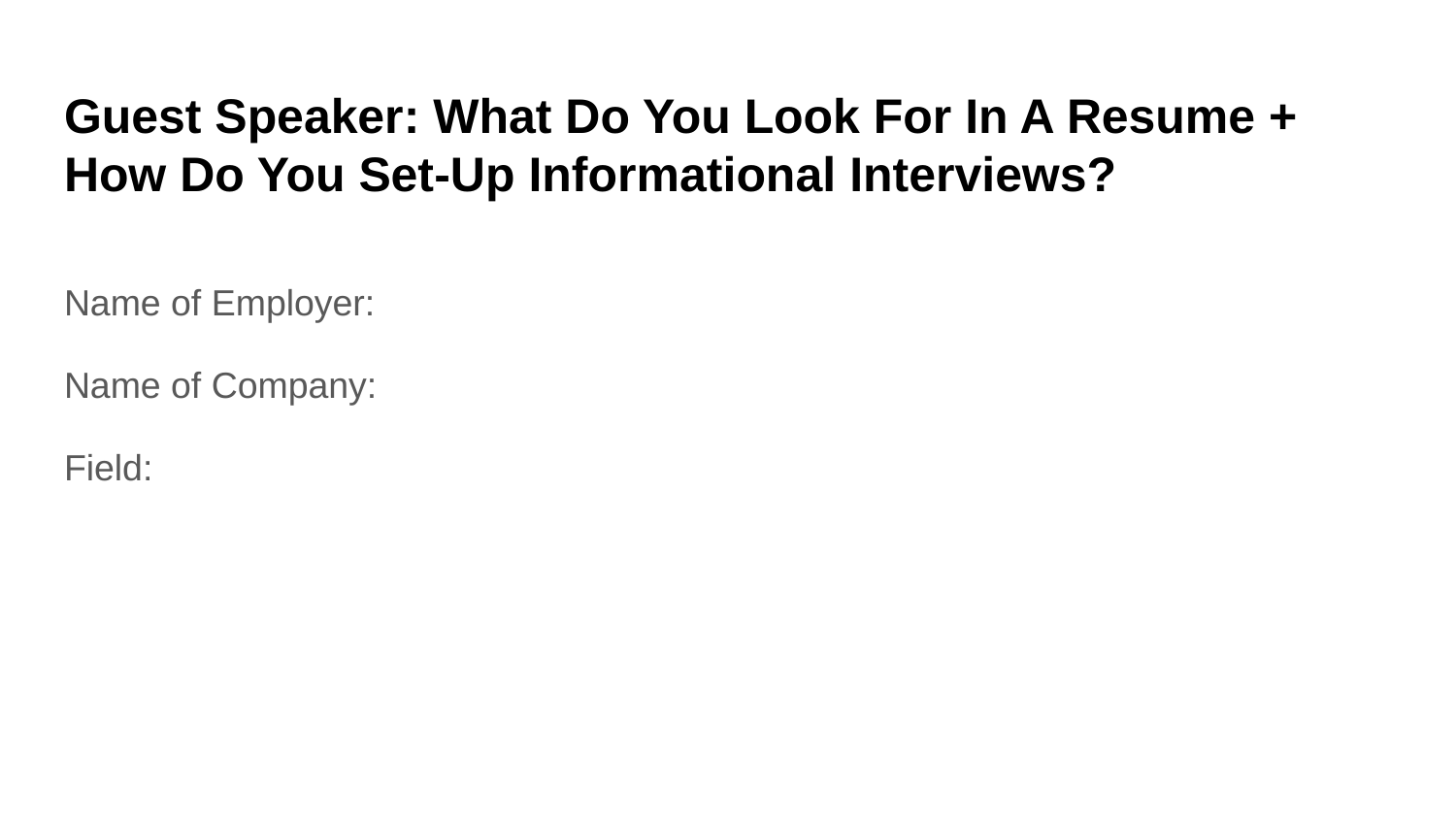

# Guest Speaker: What Do You Look For In A Resume + How Do You Set-Up Informational Interviews?
Name of Employer:
Name of Company:
Field: